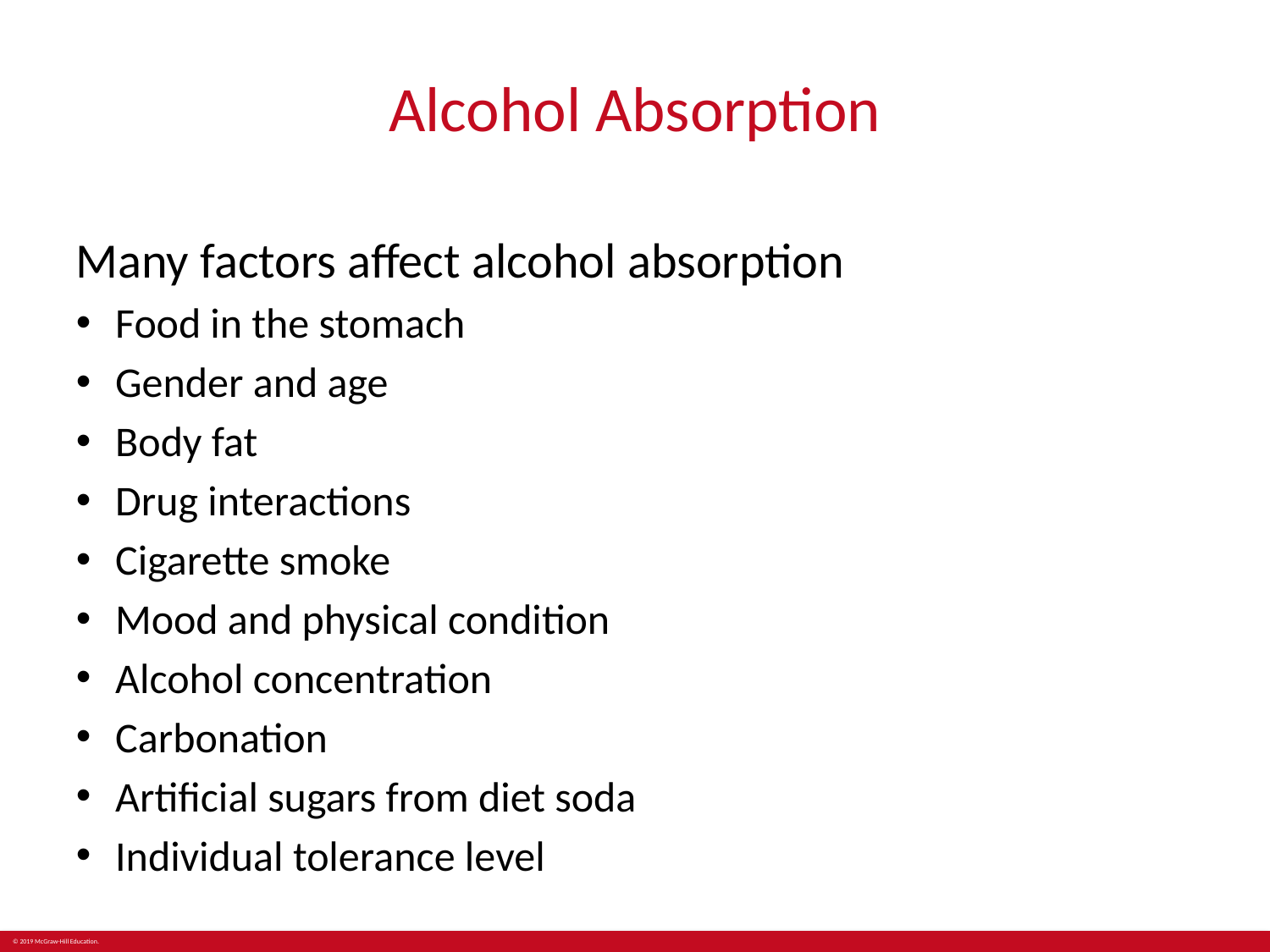

# Alcohol Absorption
Many factors affect alcohol absorption
Food in the stomach
Gender and age
Body fat
Drug interactions
Cigarette smoke
Mood and physical condition
Alcohol concentration
Carbonation
Artificial sugars from diet soda
Individual tolerance level